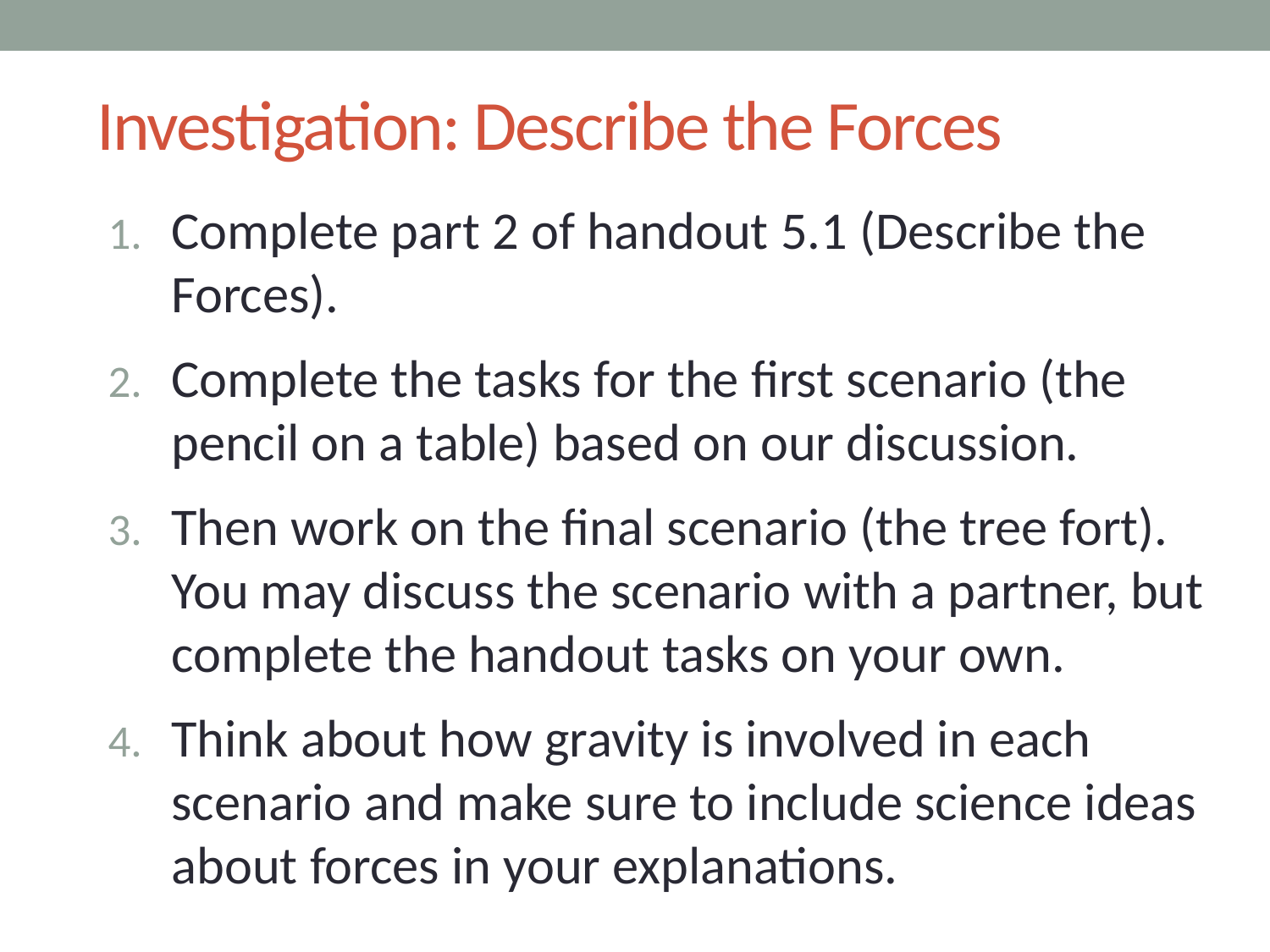

# Investigation: Describe the Forces
Complete part 2 of handout 5.1 (Describe the Forces).
Complete the tasks for the first scenario (the pencil on a table) based on our discussion.
Then work on the final scenario (the tree fort). You may discuss the scenario with a partner, but complete the handout tasks on your own.
Think about how gravity is involved in each scenario and make sure to include science ideas about forces in your explanations.